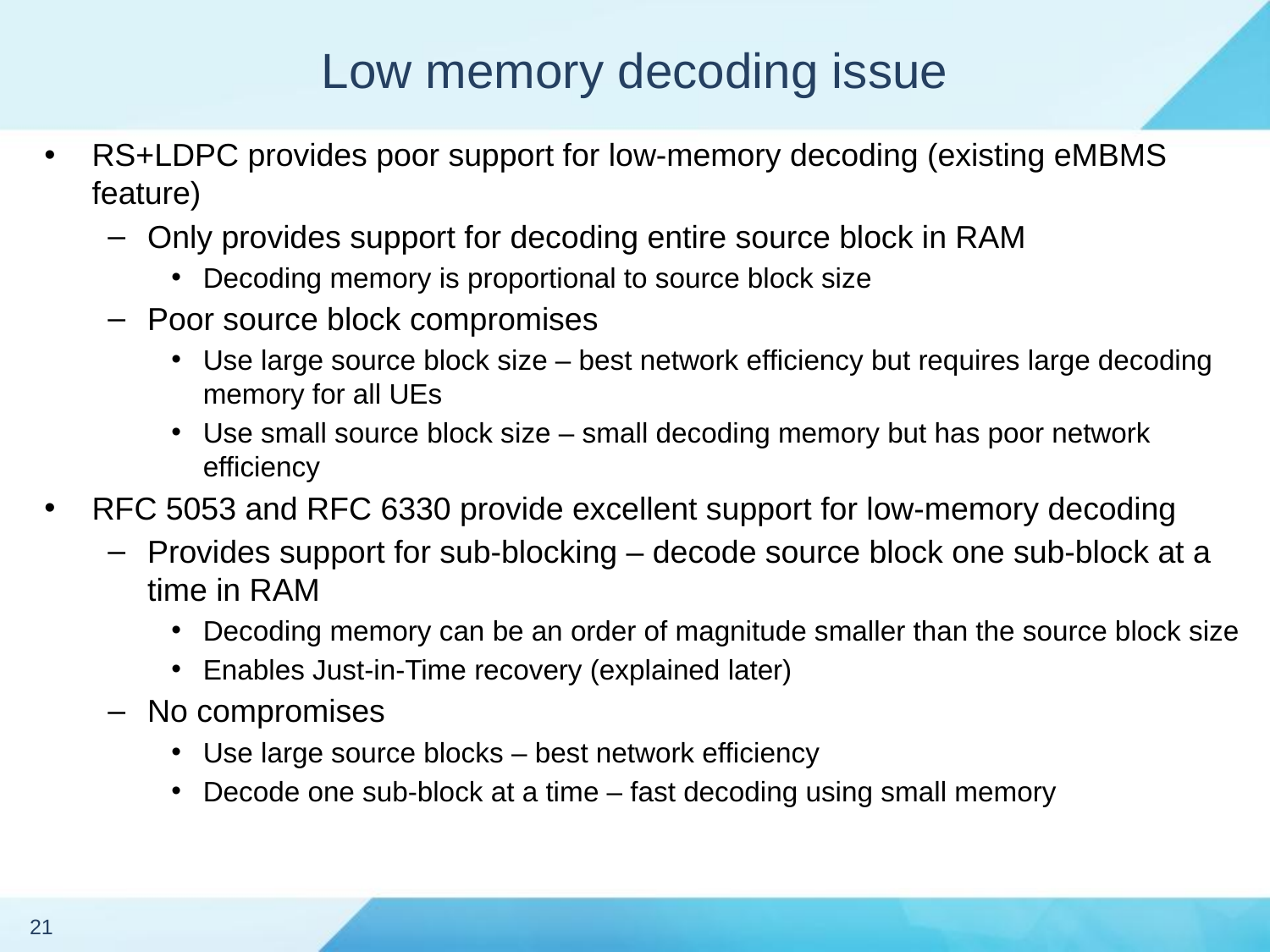

# Low memory decoding issue
RS+LDPC provides poor support for low-memory decoding (existing eMBMS feature)
Only provides support for decoding entire source block in RAM
Decoding memory is proportional to source block size
Poor source block compromises
Use large source block size – best network efficiency but requires large decoding memory for all UEs
Use small source block size – small decoding memory but has poor network efficiency
RFC 5053 and RFC 6330 provide excellent support for low-memory decoding
Provides support for sub-blocking – decode source block one sub-block at a time in RAM
Decoding memory can be an order of magnitude smaller than the source block size
Enables Just-in-Time recovery (explained later)
No compromises
Use large source blocks – best network efficiency
Decode one sub-block at a time – fast decoding using small memory
21